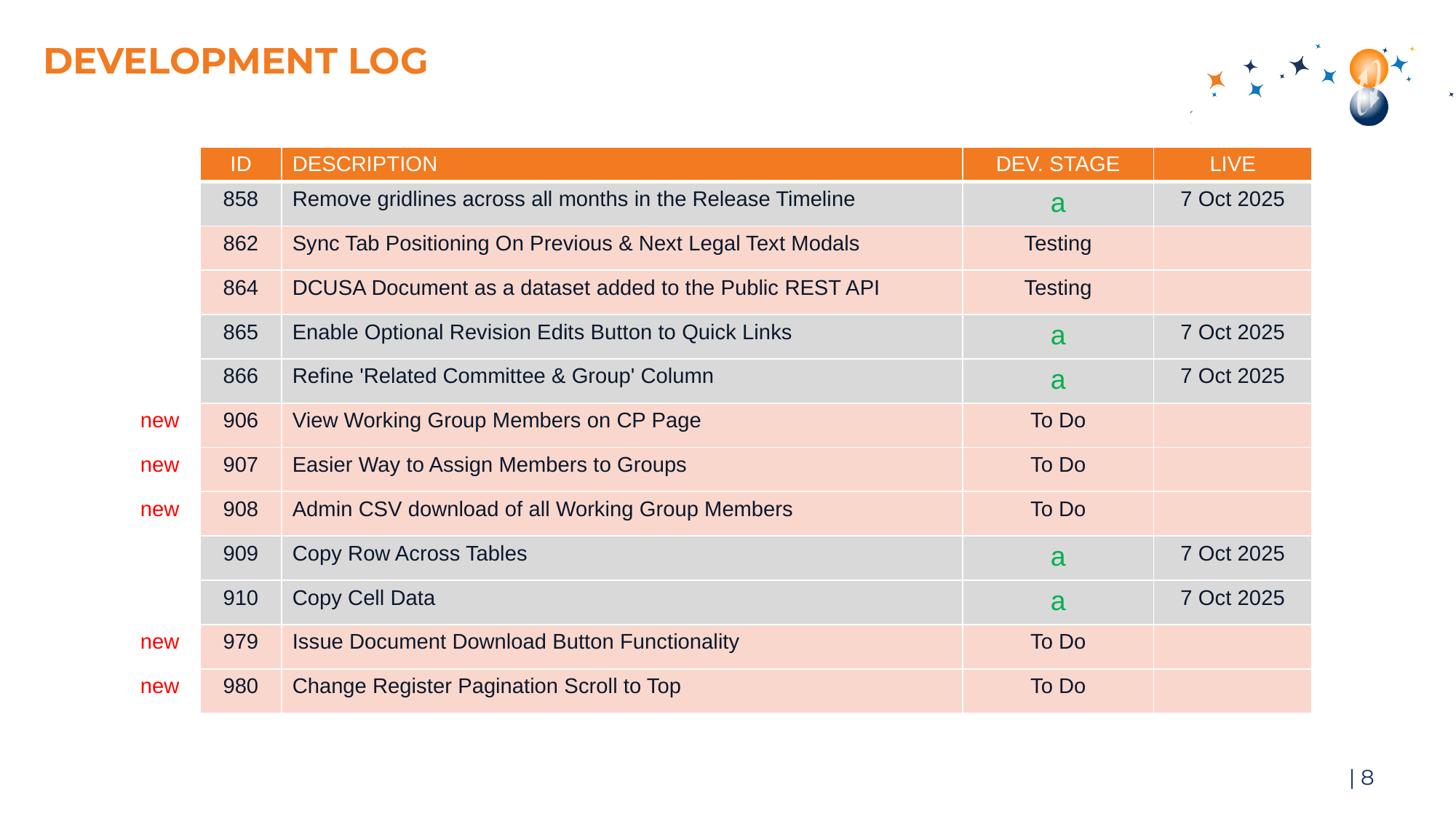

# DEVELOPMENT LOG
|  | ID | DESCRIPTION | DEV. STAGE | LIVE |
| --- | --- | --- | --- | --- |
|  | 858 | Remove gridlines across all months in the Release Timeline | a | 7 Oct 2025 |
|  | 862 | Sync Tab Positioning On Previous & Next Legal Text Modals | Testing |  |
|  | 864 | DCUSA Document as a dataset added to the Public REST API | Testing |  |
|  | 865 | Enable Optional Revision Edits Button to Quick Links | a | 7 Oct 2025 |
|  | 866 | Refine 'Related Committee & Group' Column | a | 7 Oct 2025 |
| new | 906 | View Working Group Members on CP Page | To Do |  |
| new | 907 | Easier Way to Assign Members to Groups | To Do |  |
| new | 908 | Admin CSV download of all Working Group Members | To Do |  |
|  | 909 | Copy Row Across Tables | a | 7 Oct 2025 |
|  | 910 | Copy Cell Data | a | 7 Oct 2025 |
| new | 979 | Issue Document Download Button Functionality | To Do |  |
| new | 980 | Change Register Pagination Scroll to Top | To Do |  |